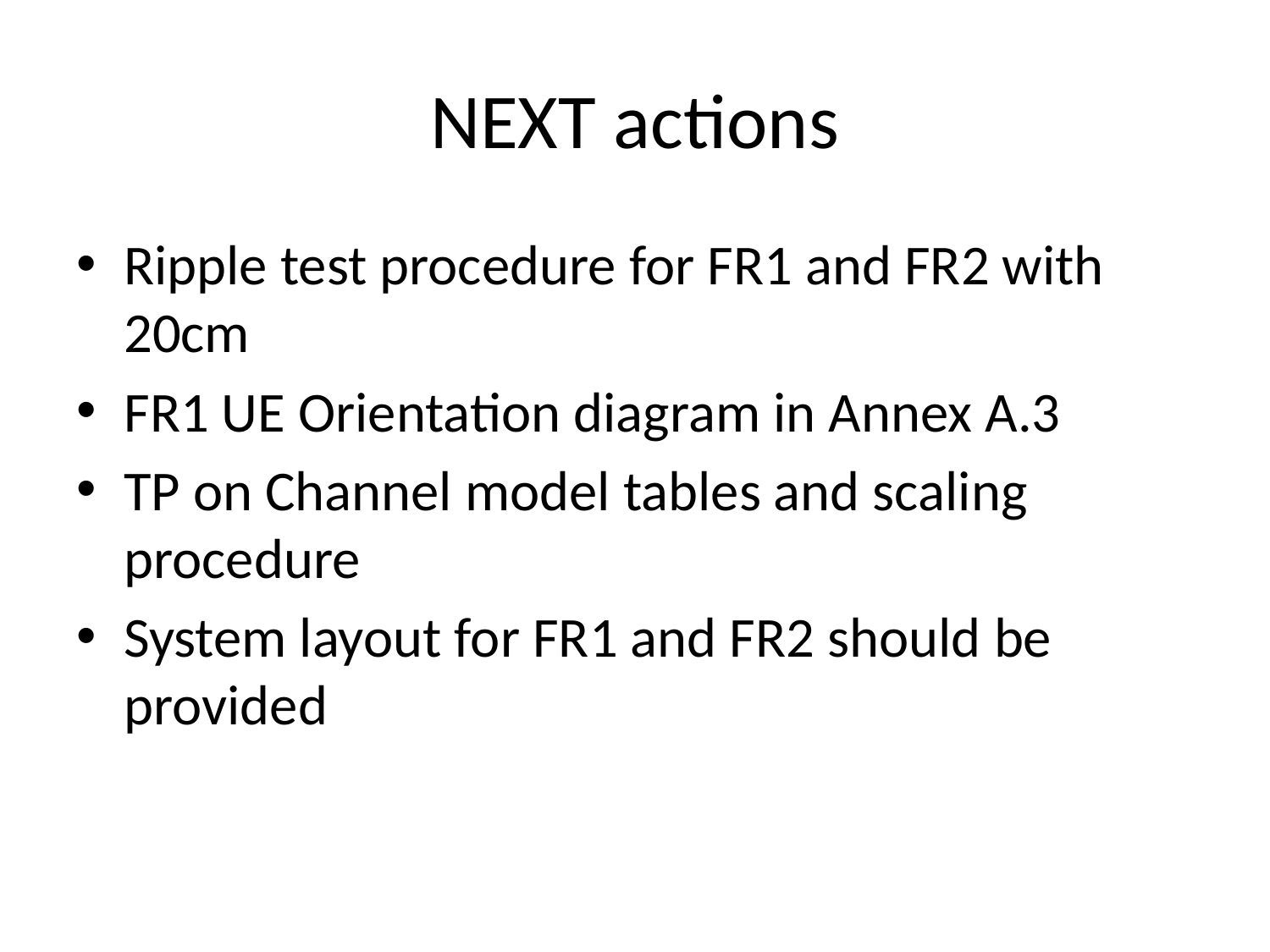

# NEXT actions
Ripple test procedure for FR1 and FR2 with 20cm
FR1 UE Orientation diagram in Annex A.3
TP on Channel model tables and scaling procedure
System layout for FR1 and FR2 should be provided